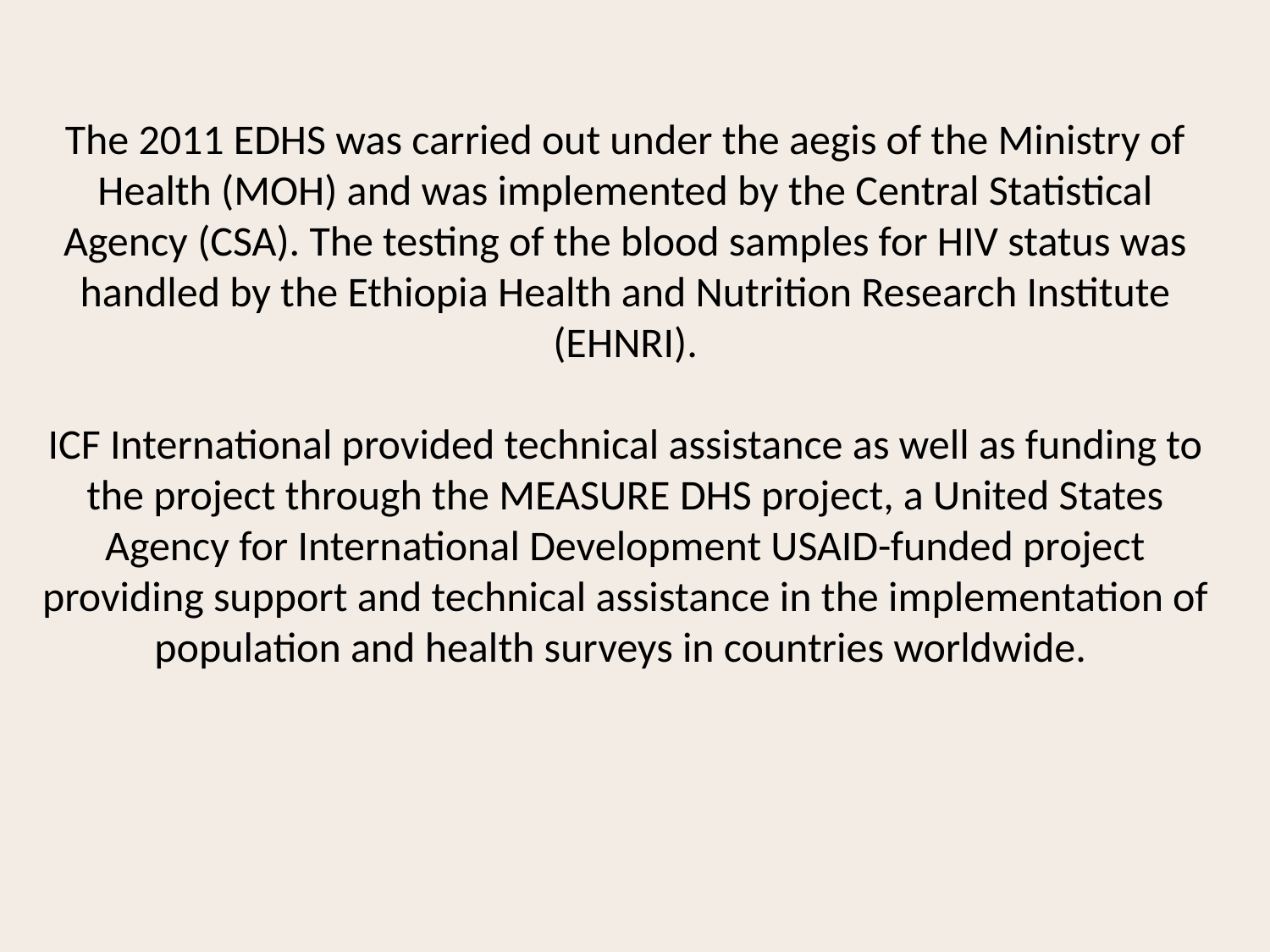

The 2011 EDHS was carried out under the aegis of the Ministry of Health (MOH) and was implemented by the Central Statistical Agency (CSA). The testing of the blood samples for HIV status was handled by the Ethiopia Health and Nutrition Research Institute (EHNRI).

ICF International provided technical assistance as well as funding to the project through the MEASURE DHS project, a United States Agency for International Development USAID-funded project providing support and technical assistance in the implementation of population and health surveys in countries worldwide.